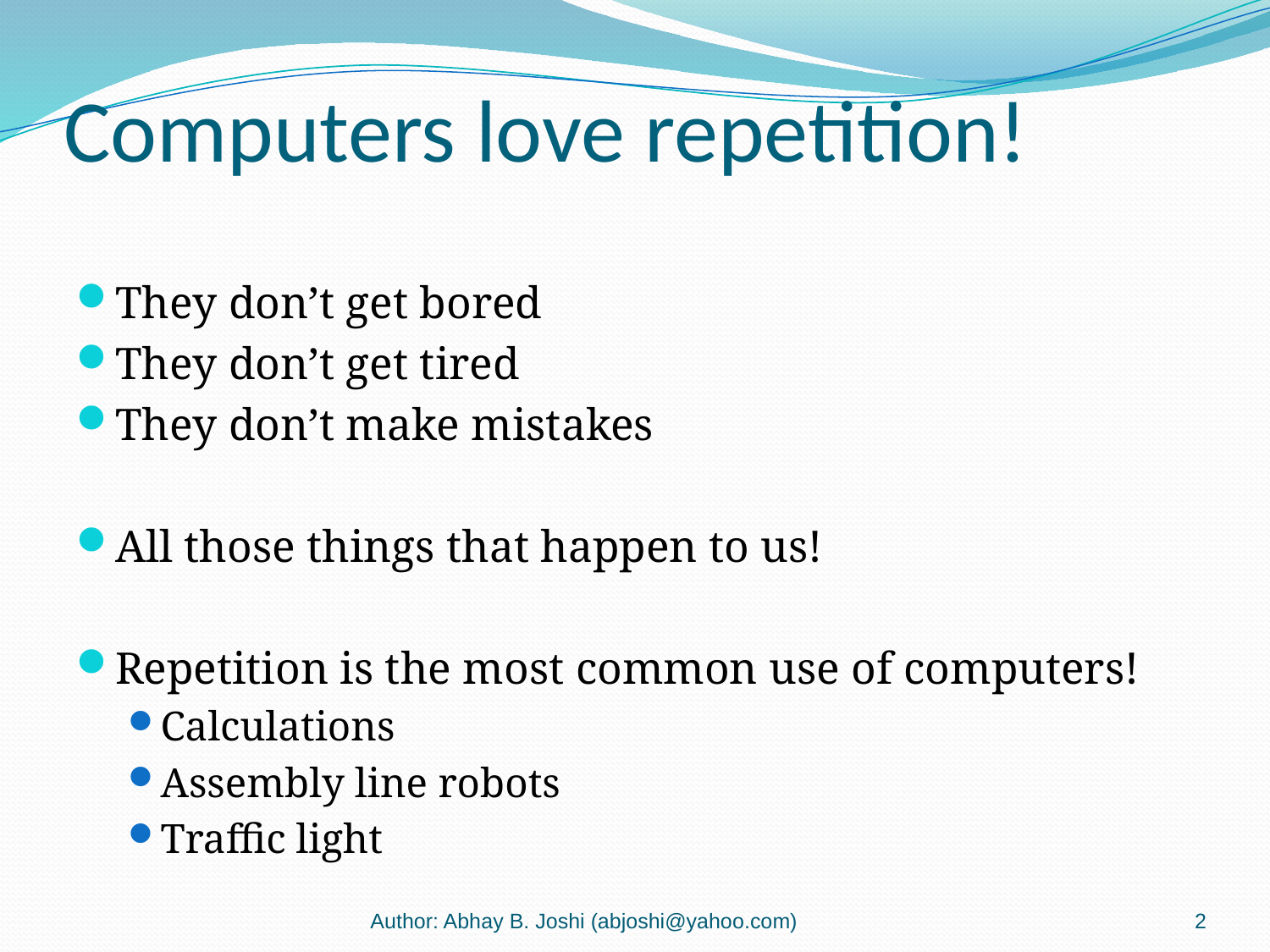

# Computers love repetition!
They don’t get bored
They don’t get tired
They don’t make mistakes

All those things that happen to us!

Repetition is the most common use of computers!
Calculations
Assembly line robots
Traffic light
Author: Abhay B. Joshi (abjoshi@yahoo.com)
2